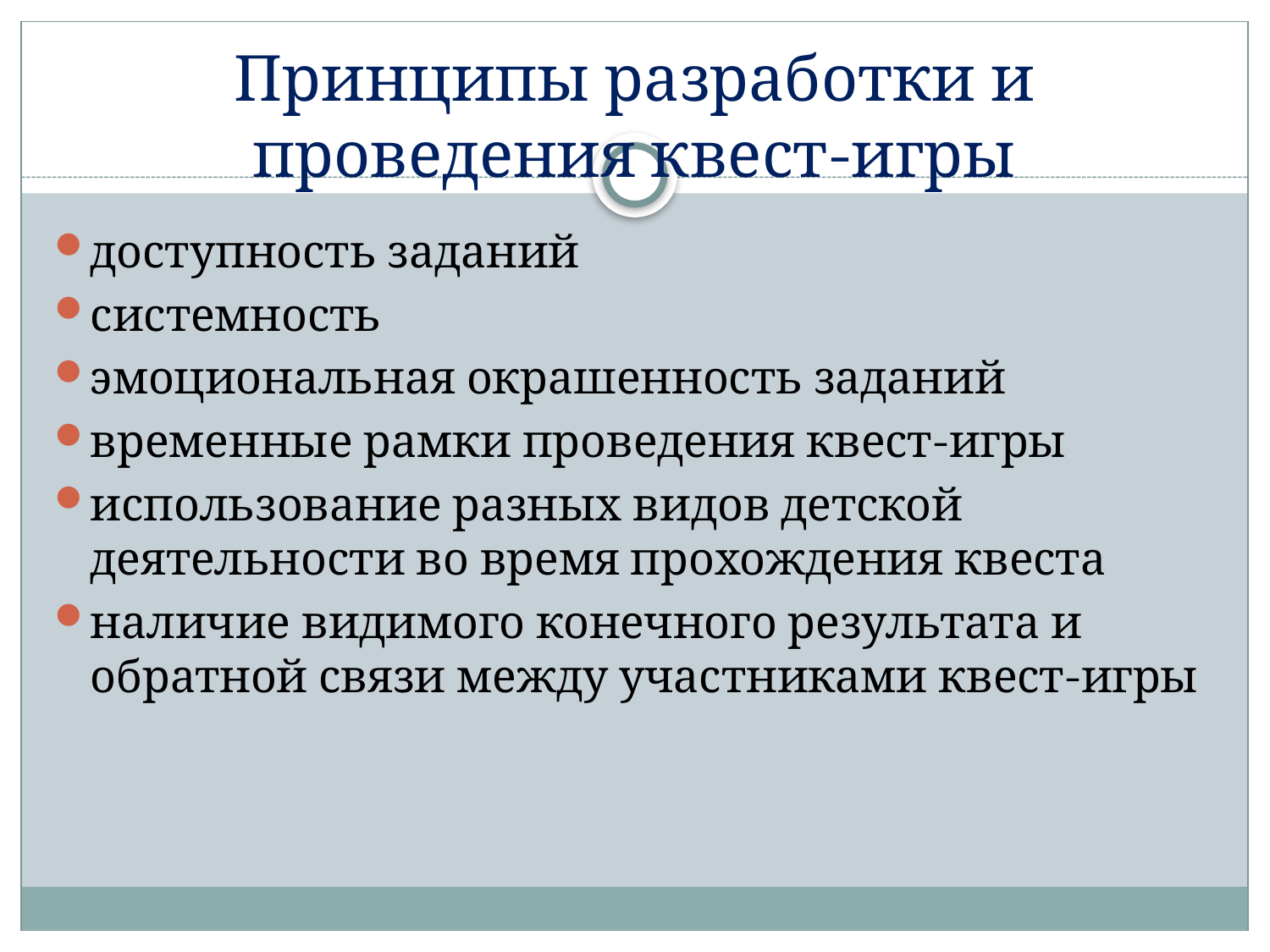

# Принципы разработки и проведения квест-игры
доступность заданий
системность
эмоциональная окрашенность заданий
временные рамки проведения квест-игры
использование разных видов детской деятельности во время прохождения квеста
наличие видимого конечного результата и обратной связи между участниками квест-игры